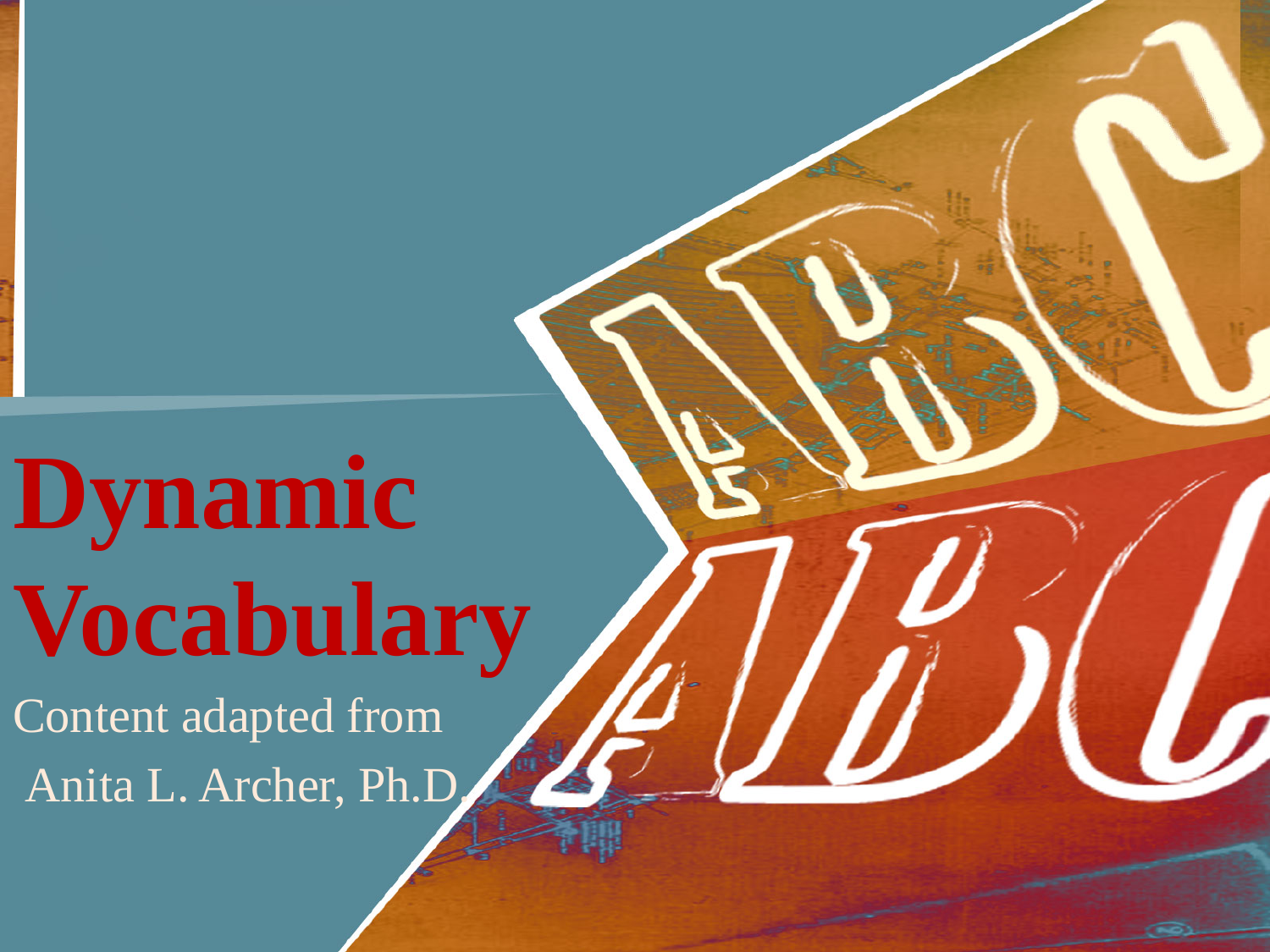

# Dynamic Vocabulary
Content adapted from
 Anita L. Archer, Ph.D.